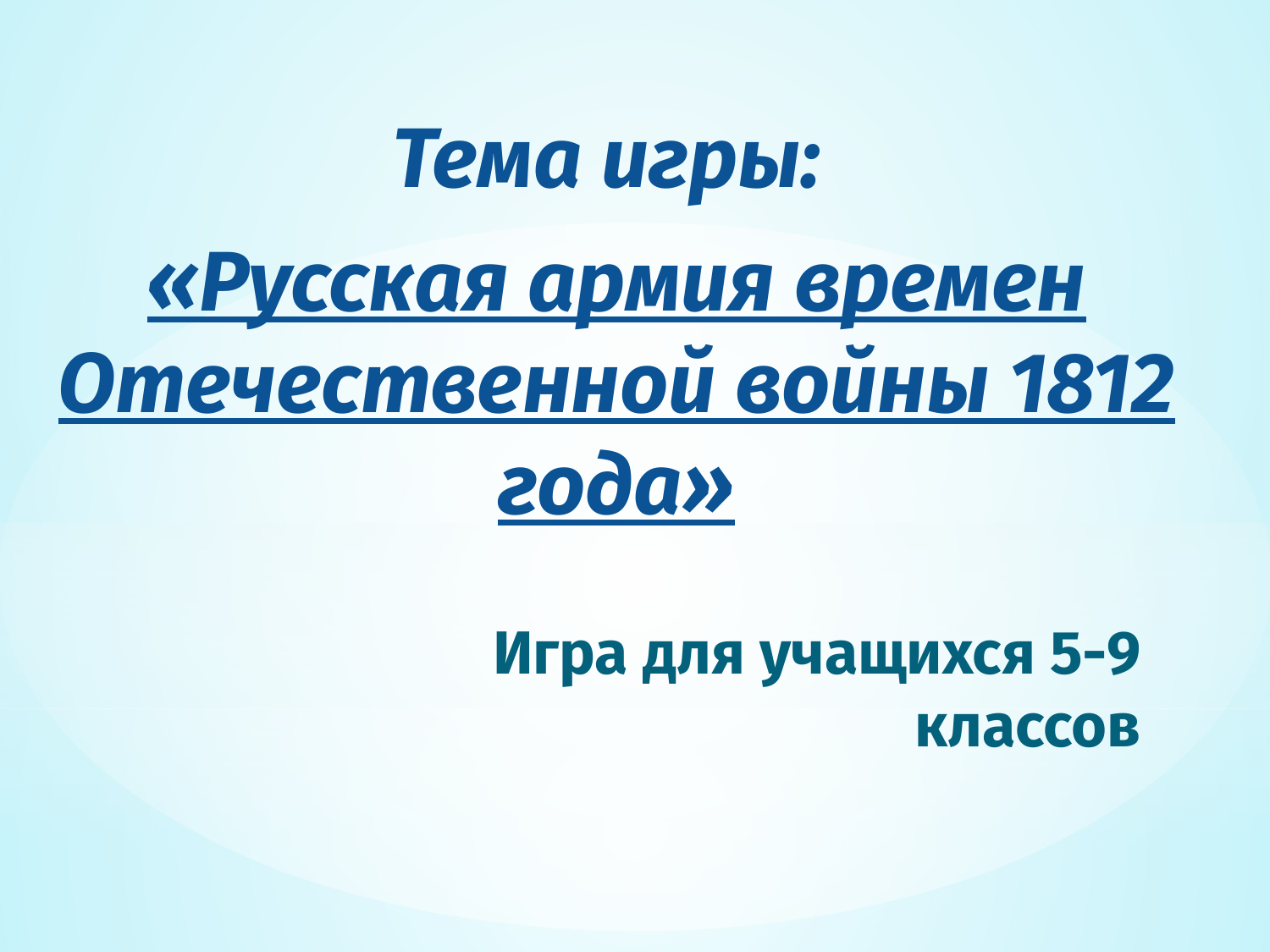

Тема игры:
«Русская армия времен Отечественной войны 1812 года»
# Игра для учащихся 5-9 классов